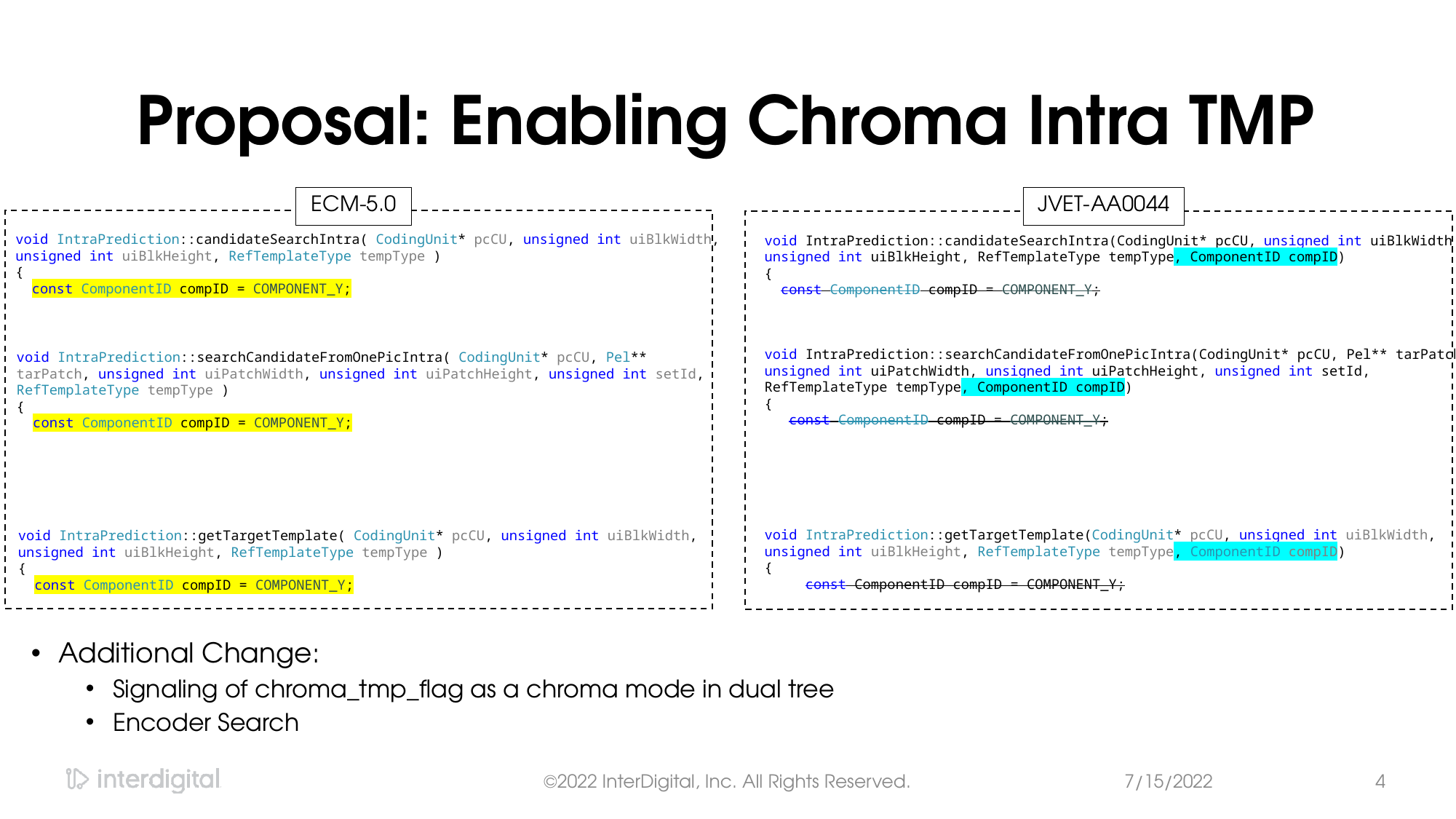

# Proposal: Enabling Chroma Intra TMP
JVET-AA0044
ECM-5.0

void IntraPrediction::candidateSearchIntra( CodingUnit* pcCU, unsigned int uiBlkWidth, unsigned int uiBlkHeight, RefTemplateType tempType )
{
  const ComponentID compID = COMPONENT_Y;
void IntraPrediction::candidateSearchIntra(CodingUnit* pcCU, unsigned int uiBlkWidth, unsigned int uiBlkHeight, RefTemplateType tempType, ComponentID compID)
{
  const ComponentID compID = COMPONENT_Y;
void IntraPrediction::searchCandidateFromOnePicIntra(CodingUnit* pcCU, Pel** tarPatch, unsigned int uiPatchWidth, unsigned int uiPatchHeight, unsigned int setId, RefTemplateType tempType, ComponentID compID)
{
   const ComponentID compID = COMPONENT_Y;
void IntraPrediction::searchCandidateFromOnePicIntra( CodingUnit* pcCU, Pel** tarPatch, unsigned int uiPatchWidth, unsigned int uiPatchHeight, unsigned int setId, RefTemplateType tempType )
{
  const ComponentID compID = COMPONENT_Y;
void IntraPrediction::getTargetTemplate(CodingUnit* pcCU, unsigned int uiBlkWidth, unsigned int uiBlkHeight, RefTemplateType tempType, ComponentID compID)
{
     const ComponentID compID = COMPONENT_Y;
void IntraPrediction::getTargetTemplate( CodingUnit* pcCU, unsigned int uiBlkWidth, unsigned int uiBlkHeight, RefTemplateType tempType )
{
  const ComponentID compID = COMPONENT_Y;
Additional Change:
Signaling of chroma_tmp_flag as a chroma mode in dual tree
Encoder Search
©2022 InterDigital, Inc. All Rights Reserved.
7/15/2022
4